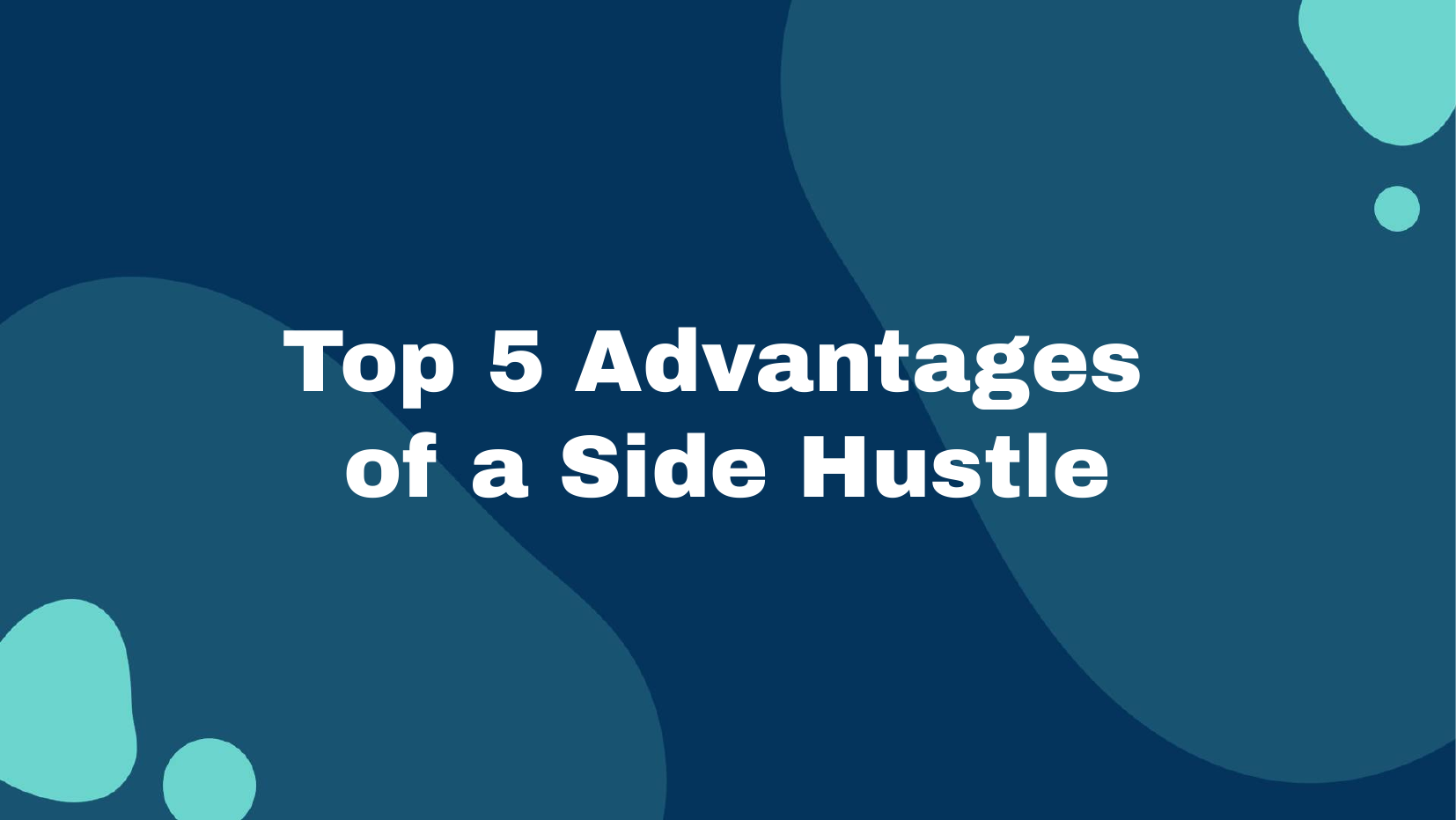

# Top 5 Advantages
of a Side Hustle